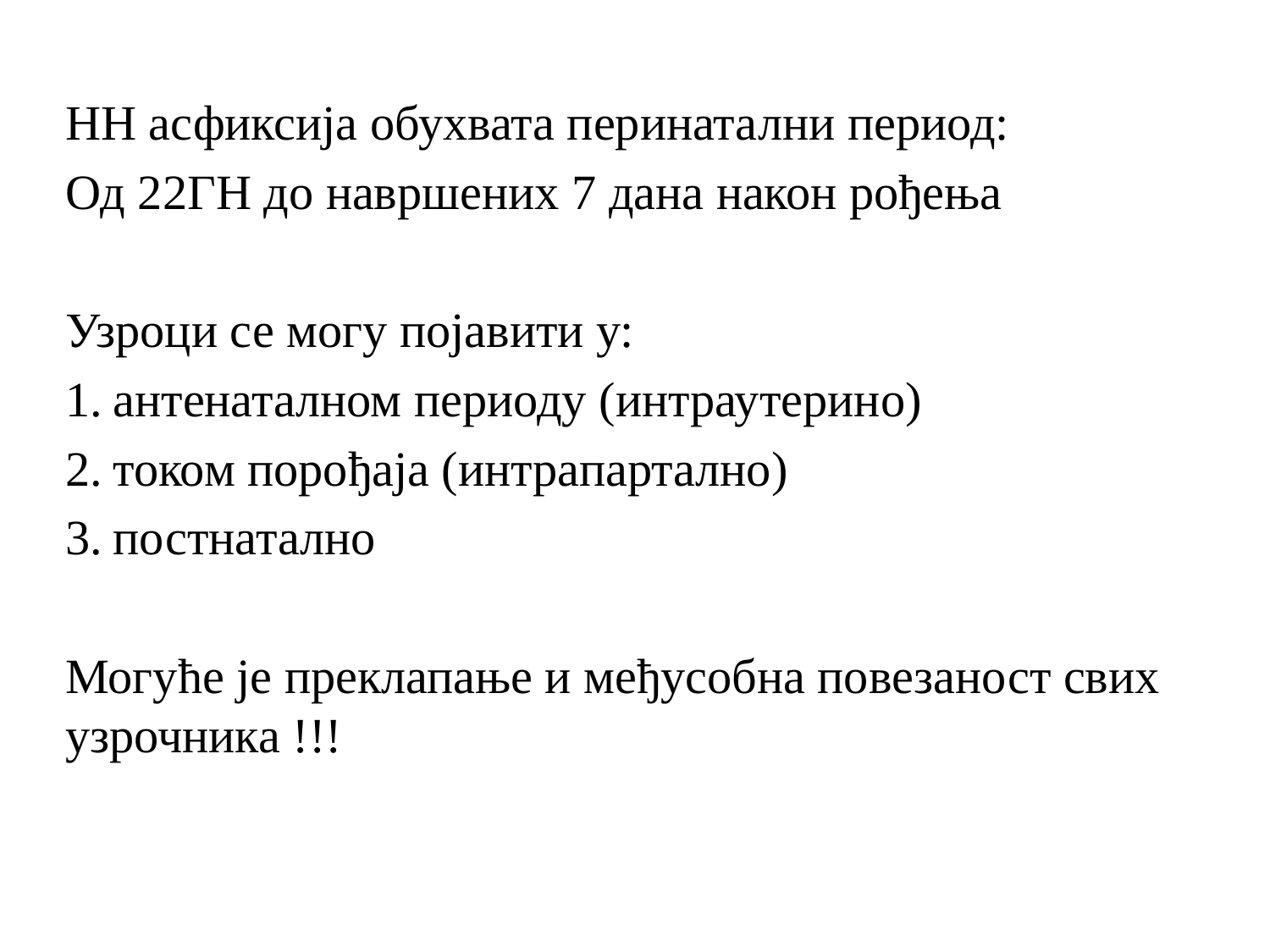

НН асфиксија обухвата перинатални период:
Од 22ГН до навршених 7 дана након рођења

Узроци се могу појавити у:
антенаталном периоду (интраутерино)
током порођаја (интрапартално)
постнатално

Могуће је преклапање и међусобна повезаност свих узрочника !!!